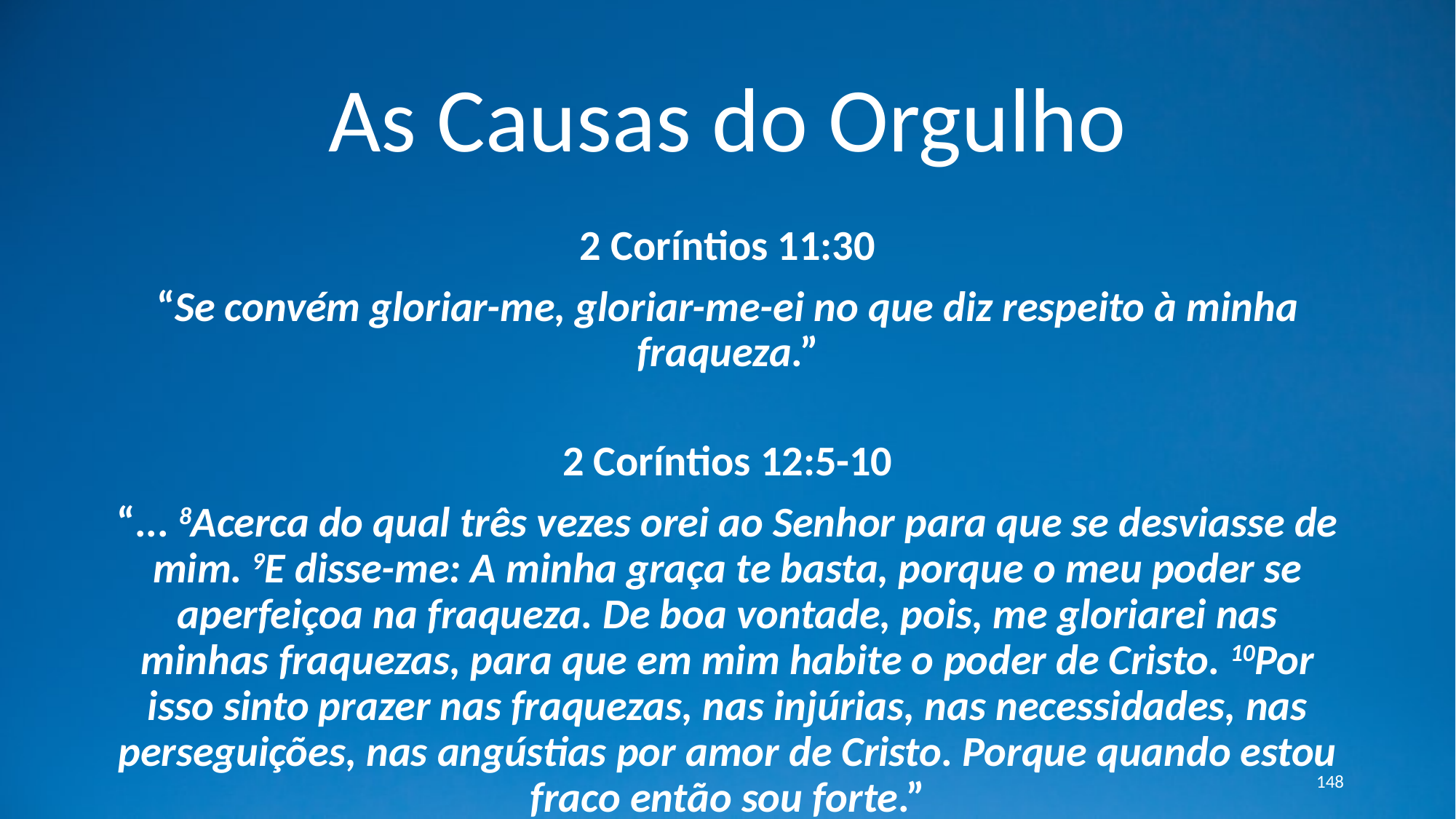

# As Causas do Orgulho
2 Coríntios 11:30
“Se convém gloriar-me, gloriar-me-ei no que diz respeito à minha fraqueza.”

2 Coríntios 12:5-10
“... 8Acerca do qual três vezes orei ao Senhor para que se desviasse de mim. 9E disse-me: A minha graça te basta, porque o meu poder se aperfeiçoa na fraqueza. De boa vontade, pois, me gloriarei nas minhas fraquezas, para que em mim habite o poder de Cristo. 10Por isso sinto prazer nas fraquezas, nas injúrias, nas necessidades, nas perseguições, nas angústias por amor de Cristo. Porque quando estou fraco então sou forte.”

148